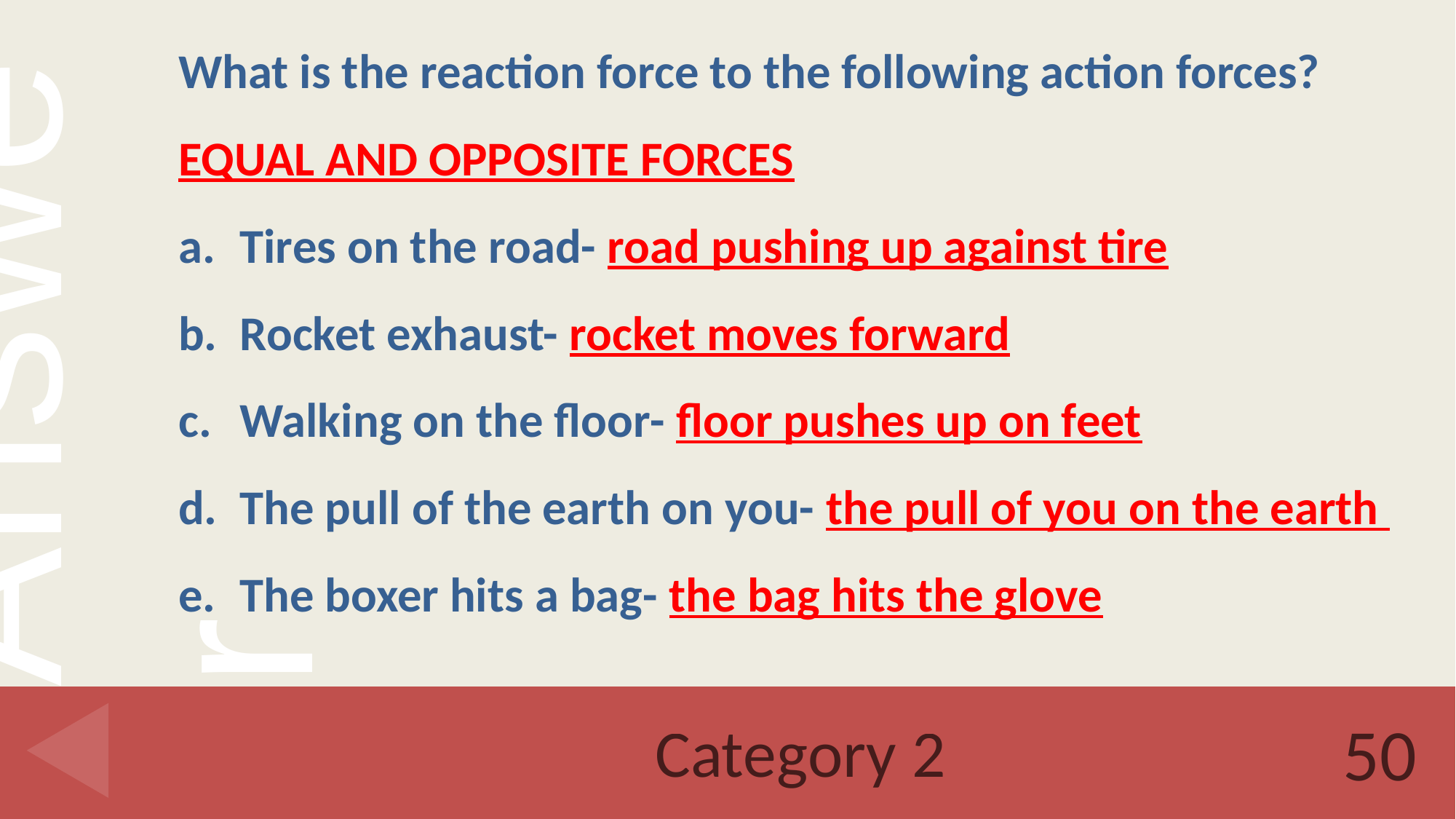

What is the reaction force to the following action forces? EQUAL AND OPPOSITE FORCES
Tires on the road- road pushing up against tire
Rocket exhaust- rocket moves forward
Walking on the floor- floor pushes up on feet
The pull of the earth on you- the pull of you on the earth
The boxer hits a bag- the bag hits the glove

# Category 2
50